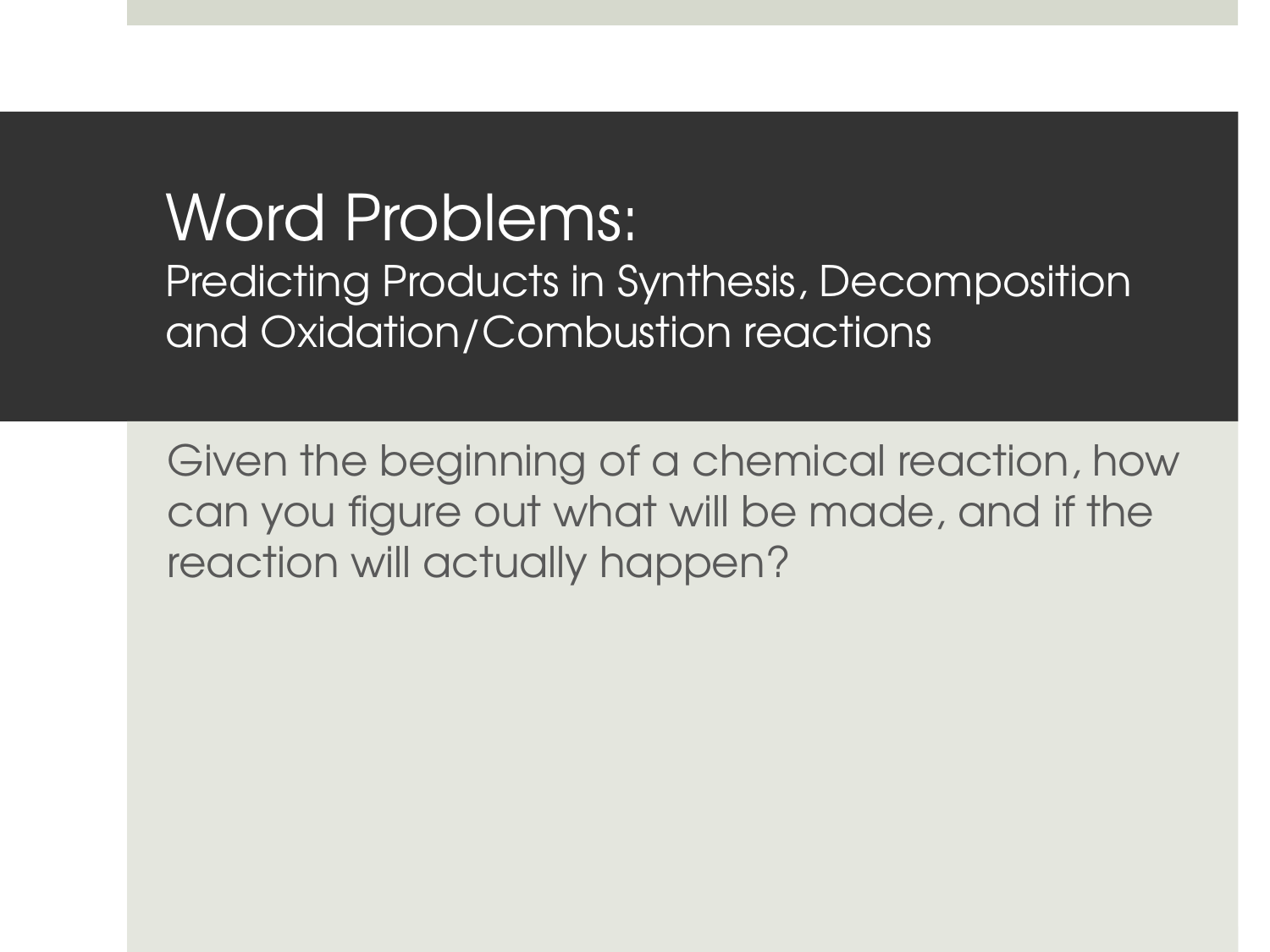

# Word Problems: Predicting Products in Synthesis, Decomposition and Oxidation/Combustion reactions
Given the beginning of a chemical reaction, how can you figure out what will be made, and if the reaction will actually happen?